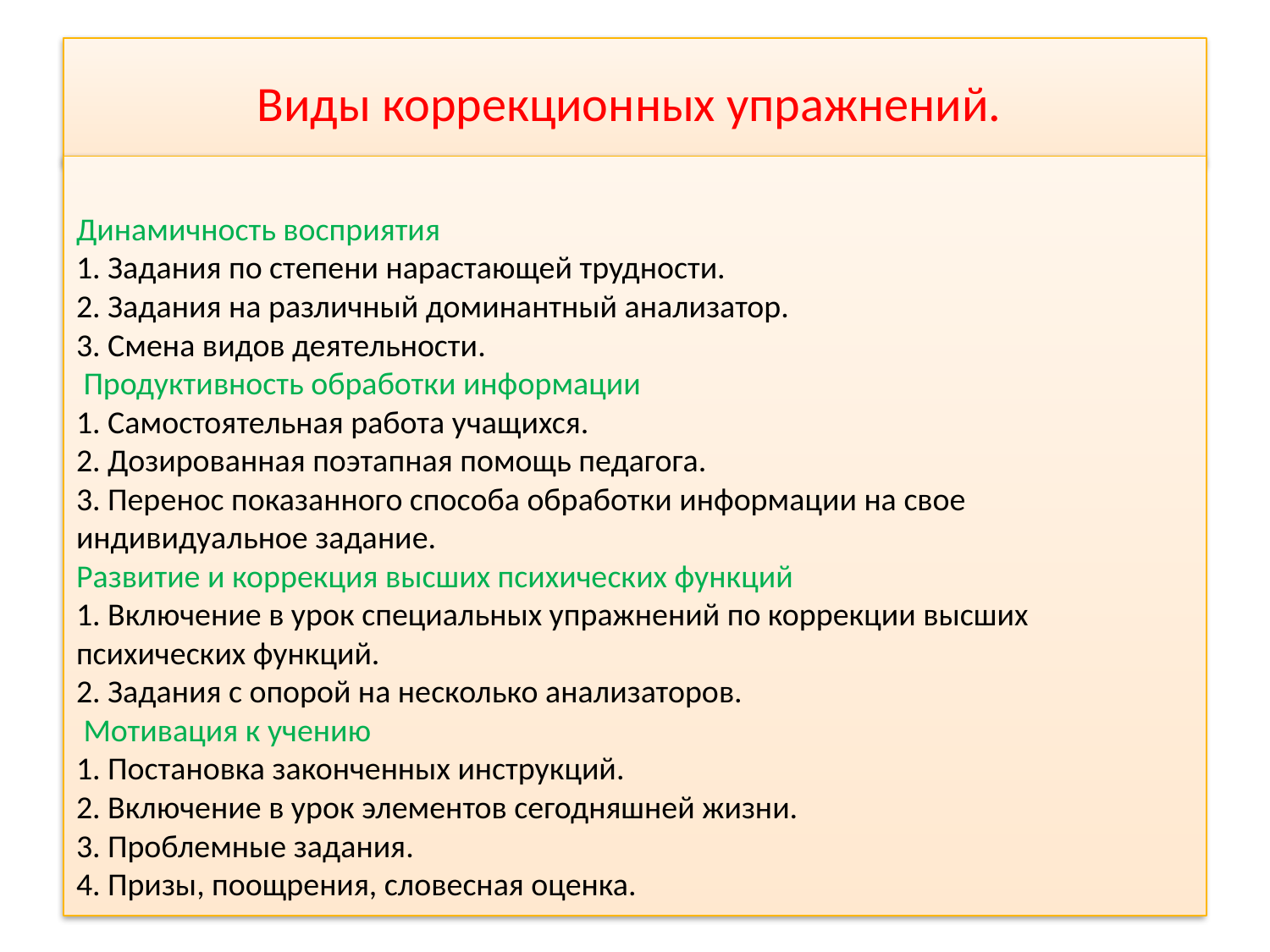

# Виды коррекционных упражнений.

Динамичность восприятия
1. Задания по степени нарастающей трудности.
2. Задания на различный доминантный анализатор.
3. Смена видов деятельности.
 Продуктивность обработки информации
1. Самостоятельная работа учащихся.
2. Дозированная поэтапная помощь педагога.
3. Перенос показанного способа обработки информации на свое индивидуальное задание.
Развитие и коррекция высших психических функций
1. Включение в урок специальных упражнений по коррекции высших психических функций.
2. Задания с опорой на несколько анализаторов.
 Мотивация к учению
1. Постановка законченных инструкций.
2. Включение в урок элементов сегодняшней жизни.
3. Проблемные задания.
4. Призы, поощрения, словесная оценка.